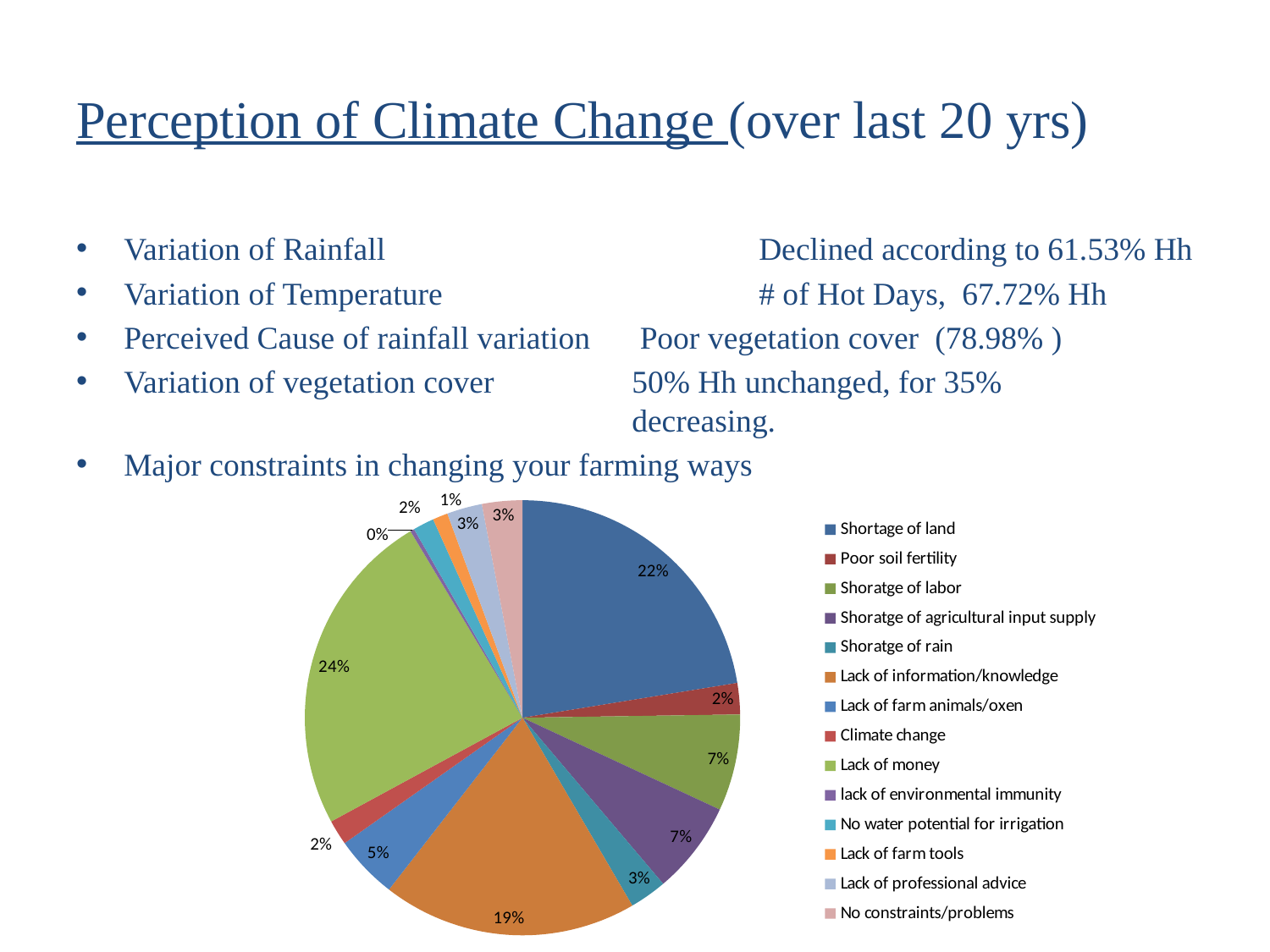

# Perception of Climate Change (over last 20 yrs)
Variation of Rainfall  			Declined according to 61.53% Hh
Variation of Temperature 			# of Hot Days,  67.72% Hh
Perceived Cause of rainfall variation 	 Poor vegetation cover  (78.98% )
Variation of vegetation cover 		50% Hh unchanged, for 35% 						decreasing.
Major constraints in changing your farming ways

### Chart

| Category |  |
|---|---|
| Shortage of land | 0.2243829468960359 |
| Poor soil fertility | 0.023186237845923743 |
| Shoratge of labor | 0.07180254300673153 |
| Shoratge of agricultural input supply | 0.068810770381451 |
| Shoratge of rain | 0.02767389678384449 |
| Lack of information/knowledge | 0.18922961854899048 |
| Lack of farm animals/oxen | 0.047120418848167554 |
| Climate change | 0.018698578908003013 |
| Lack of money | 0.24308152580403888 |
| lack of environmental immunity | 0.0029917726252804786 |
| No water potential for irrigation | 0.015706806282722533 |
| Lack of farm tools | 0.011219147344801795 |
| Lack of professional advice | 0.02617801047120424 |
| No constraints/problems | 0.029917726252804786 |